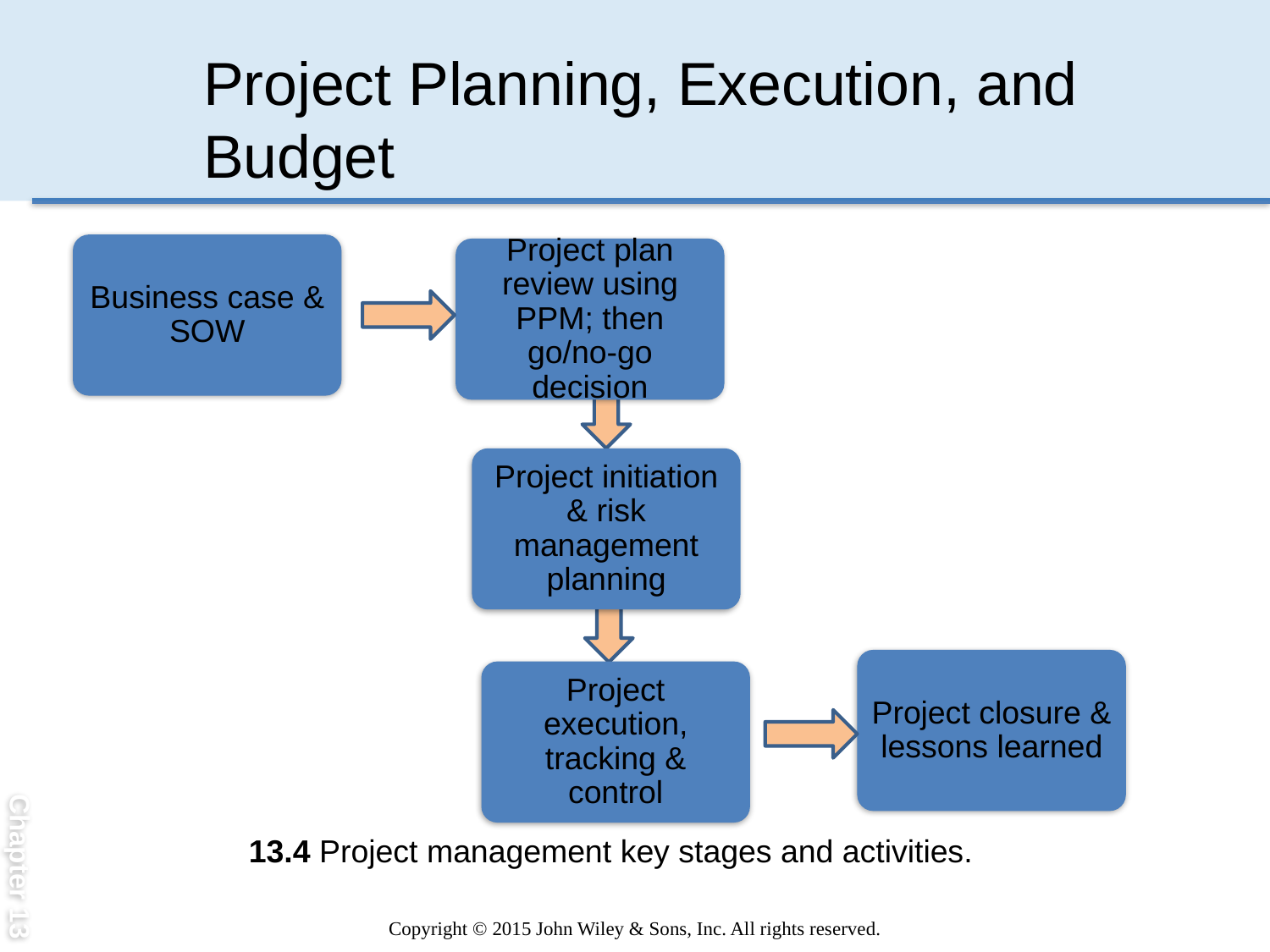

Chapter 13
# Project Planning, Execution, and Budget

Business case & SOW

Project plan review using PPM; then go/no-go decision

Project initiation & risk management planning

Project closure & lessons learned

Project execution, tracking & control

13.4 Project management key stages and activities.